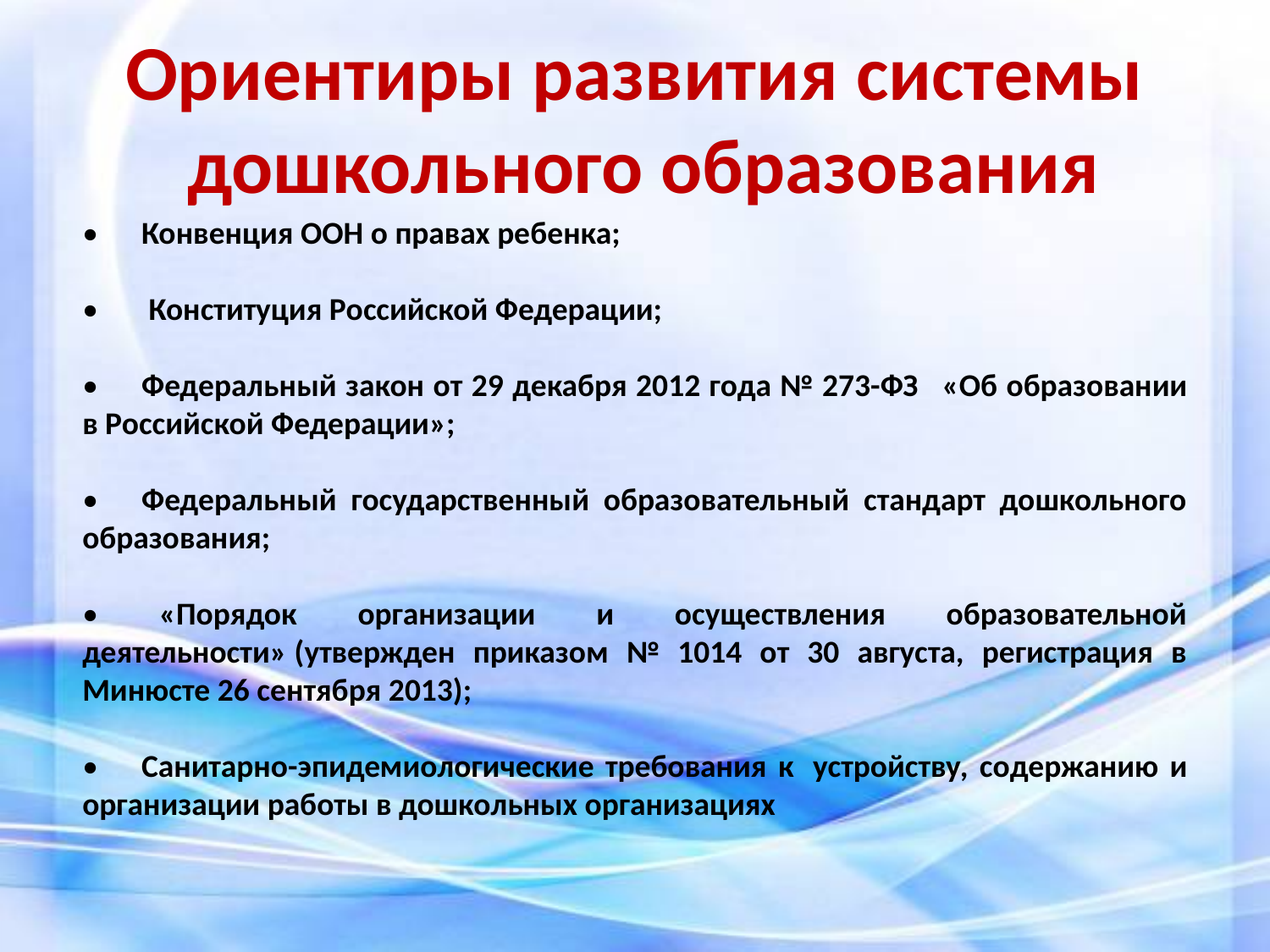

Ориентиры развития системы
 дошкольного образования
•      Конвенция ООН о правах ребенка;

•       Конституция Российской Федерации;

•      Федеральный закон от 29 декабря 2012 года № 273-ФЗ   «Об образовании в Российской Федерации»;

•      Федеральный государственный образовательный стандарт дошкольного образования;

• «Порядок организации и осуществления образовательной деятельности» (утвержден приказом № 1014 от 30 августа, регистрация в Минюсте 26 сентября 2013);

•      Санитарно-эпидемиологические требования к  устройству, содержанию и организации работы в дошкольных организациях